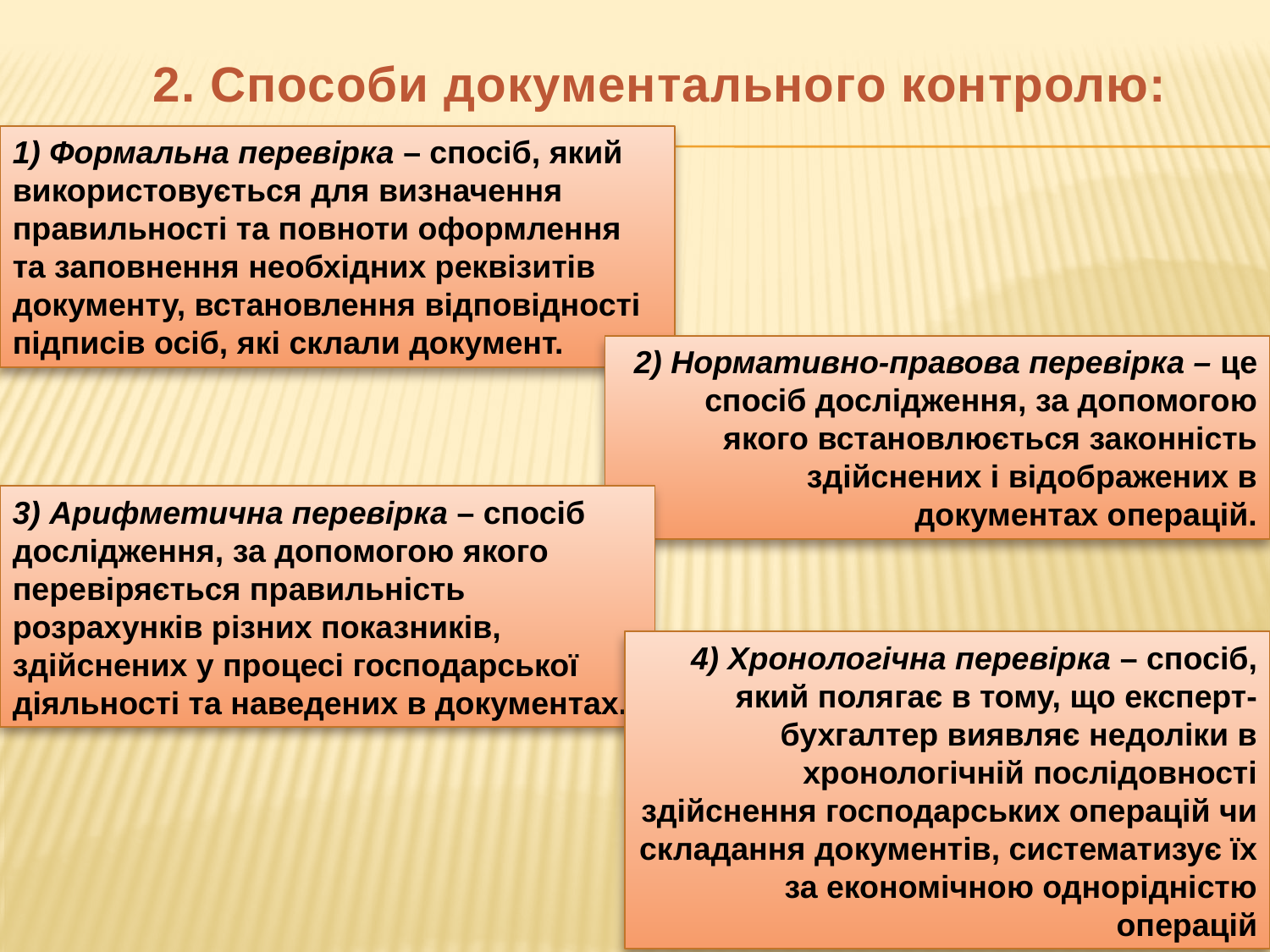

2. Способи документального контролю:
1) Формальна перевірка – спосіб, який використовується для визначення правильності та повноти оформлення та заповнення необхідних реквізитів документу, встановлення відповідності підписів осіб, які склали документ.
2) Нормативно-правова перевірка – це спосіб дослідження, за допомогою якого встановлюється законність здійснених і відображених в документах операцій.
3) Арифметична перевірка – спосіб дослідження, за допомогою якого перевіряється правильність розрахунків різних показників, здійснених у процесі господарської діяльності та наведених в документах.
4) Хронологічна перевірка – спосіб, який полягає в тому, що експерт-бухгалтер виявляє недоліки в хронологічній послідовності здійснення господарських операцій чи складання документів, систематизує їх за економічною однорідністю операцій